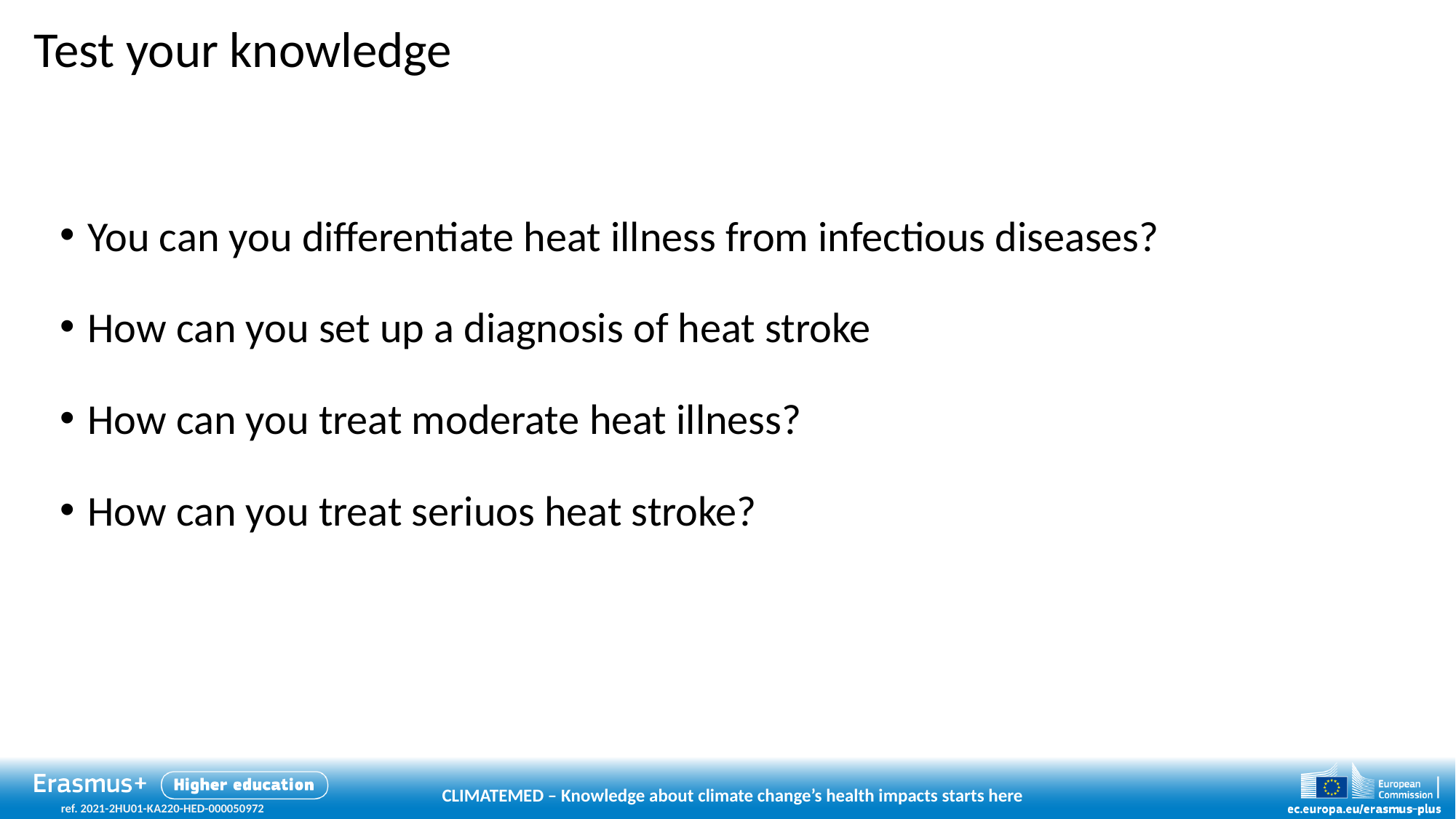

# Test your knowledge

You can you differentiate heat illness from infectious diseases?
How can you set up a diagnosis of heat stroke
How can you treat moderate heat illness?
How can you treat seriuos heat stroke?